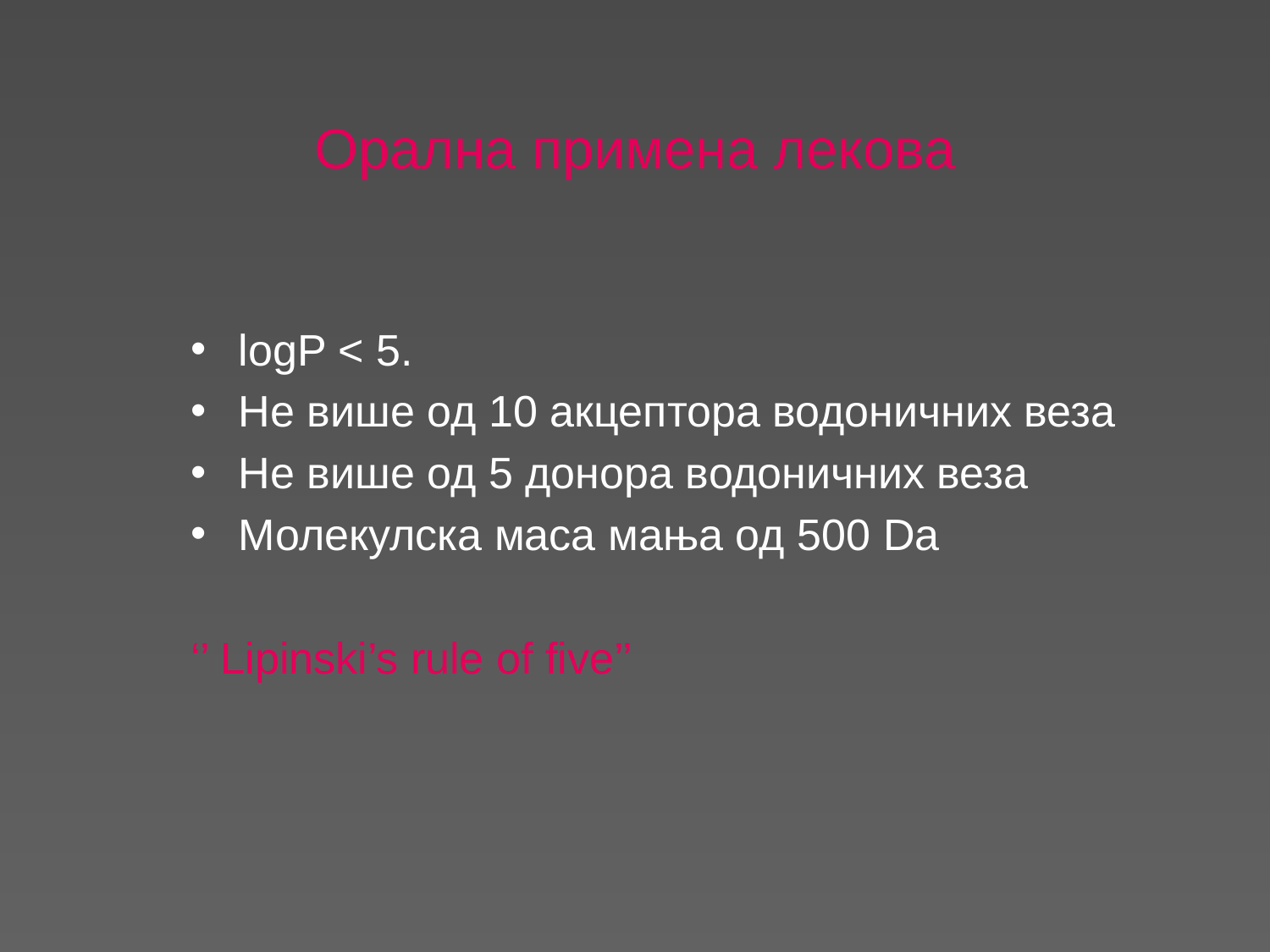

Орална примена лекова

logP < 5.
Не више од 10 акцептора водоничних веза
Не више од 5 донора водоничних веза
Молекулска маса мања од 500 Da

‘’ Lipinski’s rule of five’’